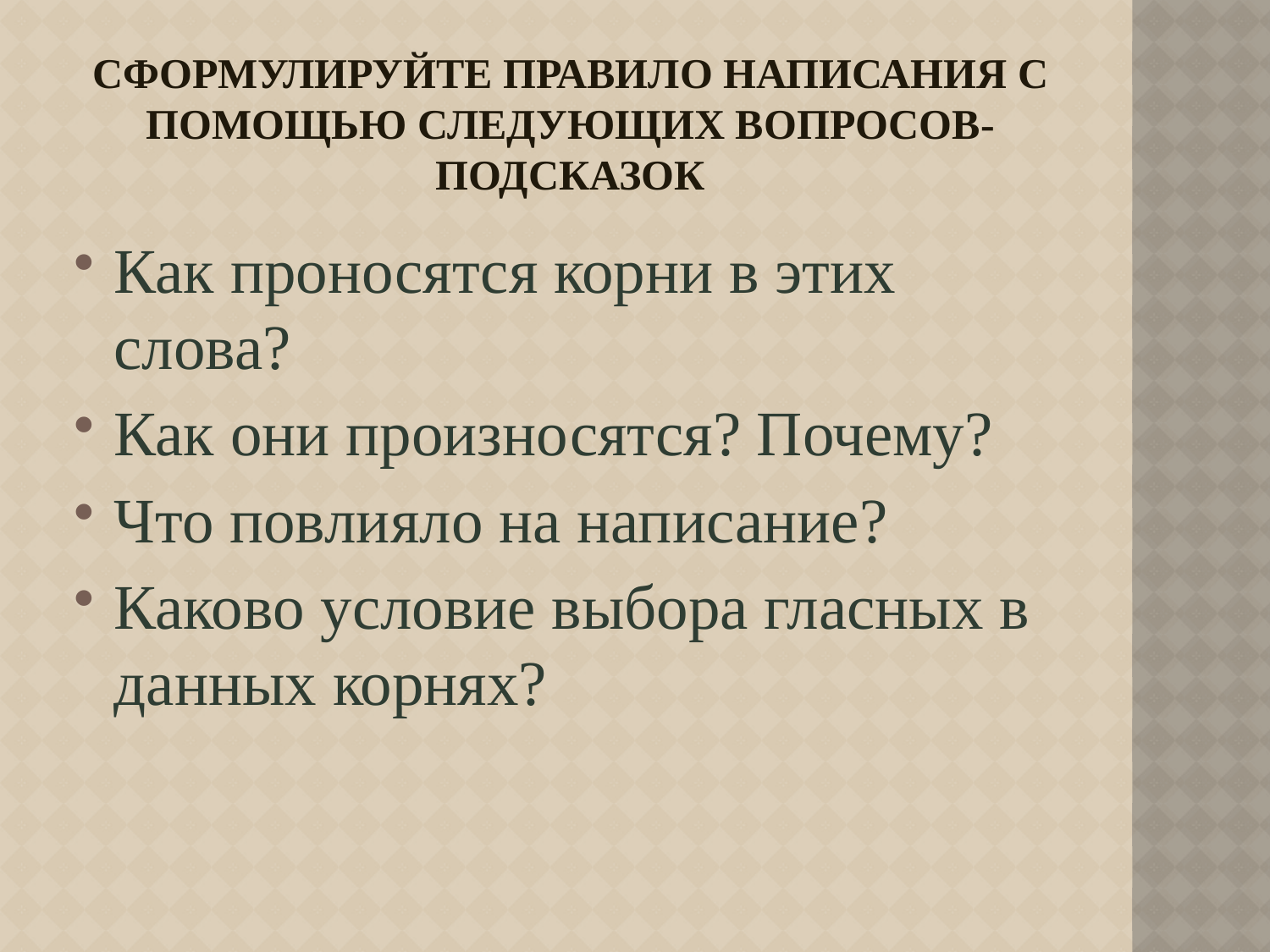

# Сформулируйте правило написания с помощью следующих вопросов- подсказок
Как проносятся корни в этих слова?
Как они произносятся? Почему?
Что повлияло на написание?
Каково условие выбора гласных в данных корнях?